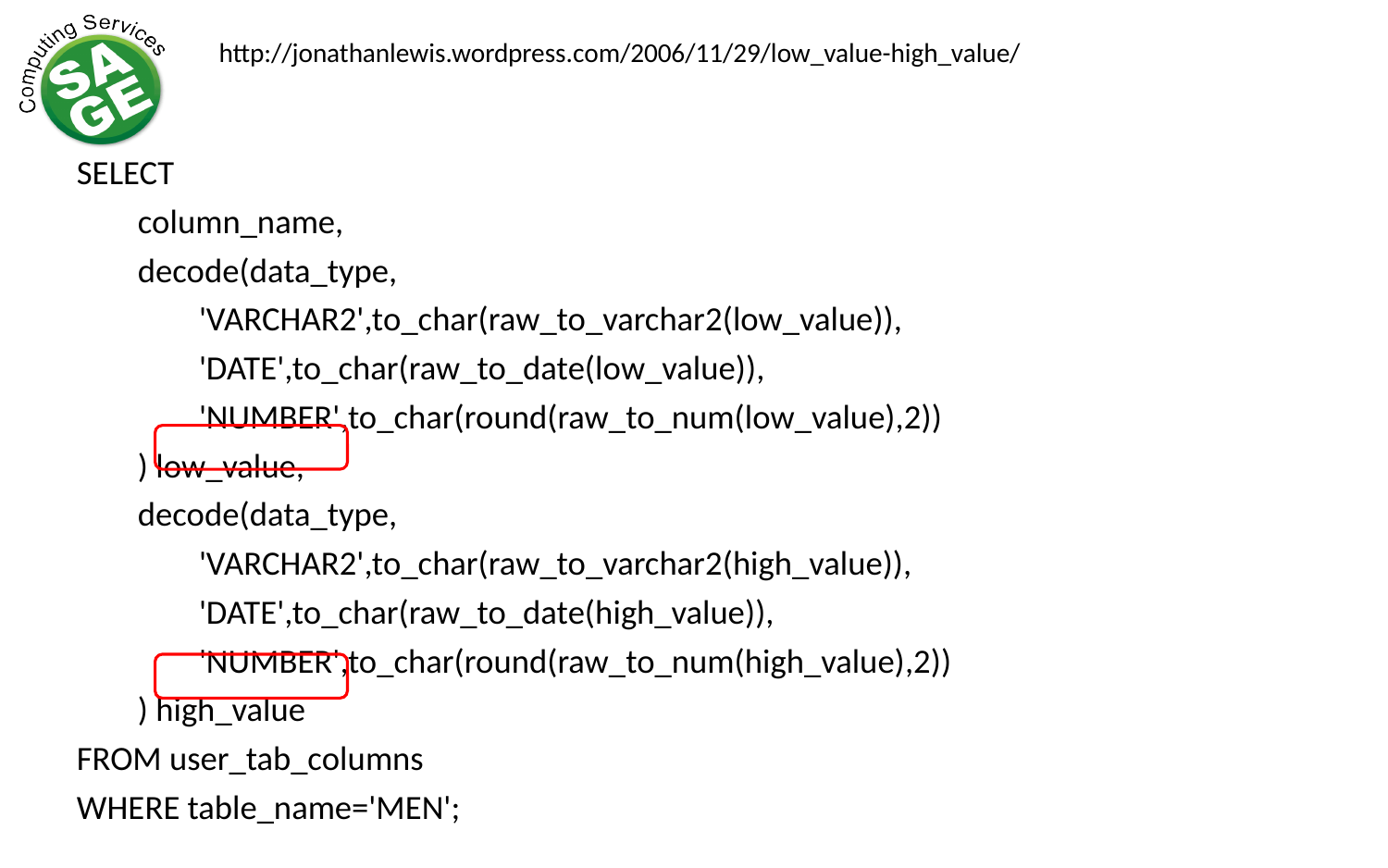

http://jonathanlewis.wordpress.com/2006/11/29/low_value-high_value/
SELECT
        column_name,
        decode(data_type,
                'VARCHAR2',to_char(raw_to_varchar2(low_value)),
                'DATE',to_char(raw_to_date(low_value)),
                'NUMBER',to_char(round(raw_to_num(low_value),2))
        ) low_value,
        decode(data_type,
                'VARCHAR2',to_char(raw_to_varchar2(high_value)),
                'DATE',to_char(raw_to_date(high_value)),
                'NUMBER',to_char(round(raw_to_num(high_value),2))
        ) high_value
FROM user_tab_columns
WHERE table_name='MEN';